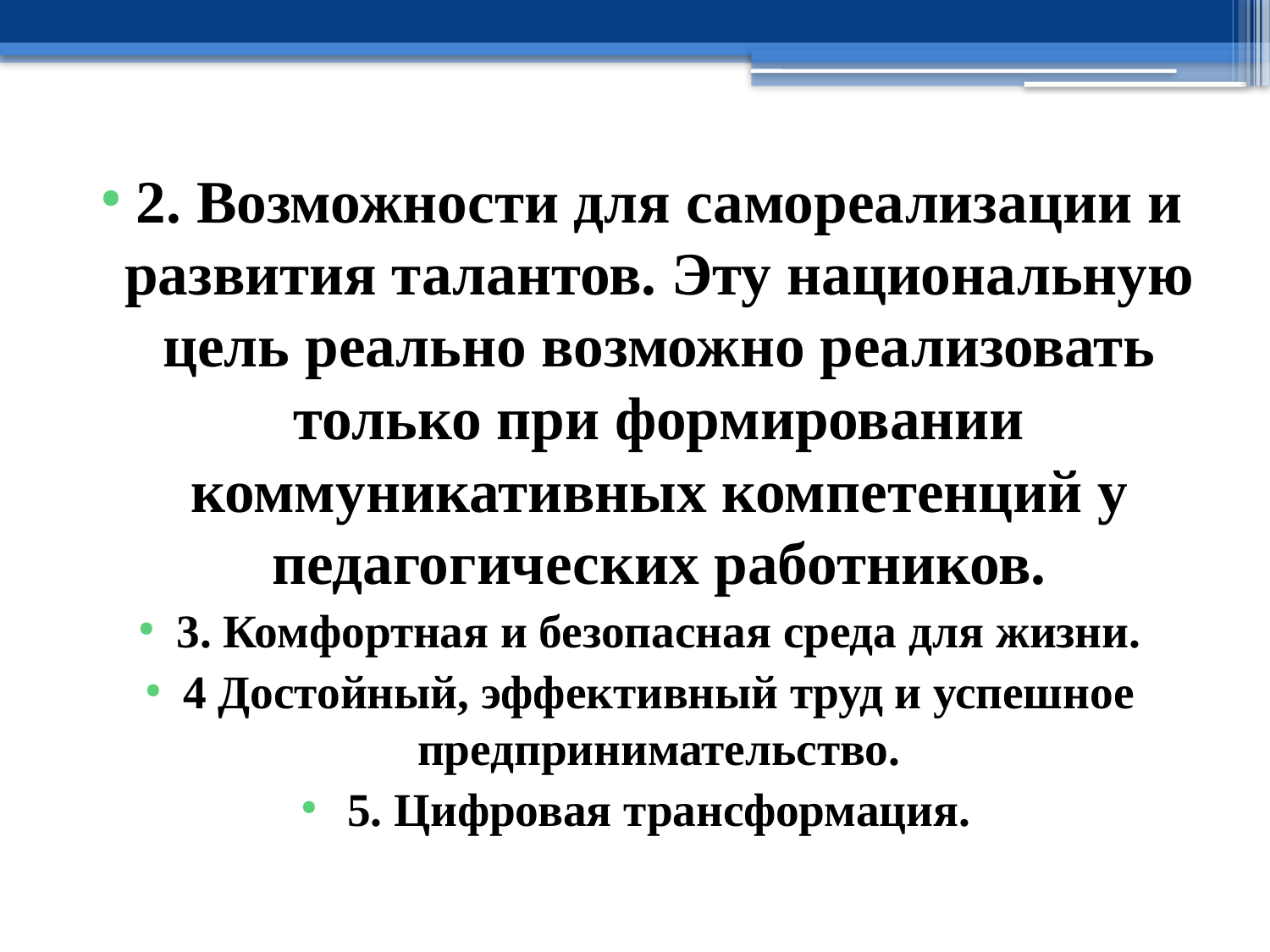

2. Возможности для самореализации и развития талантов. Эту национальную цель реально возможно реализовать только при формировании коммуникативных компетенций у педагогических работников.
3. Комфортная и безопасная среда для жизни.
4 Достойный, эффективный труд и успешное предпринимательство.
5. Цифровая трансформация.

#